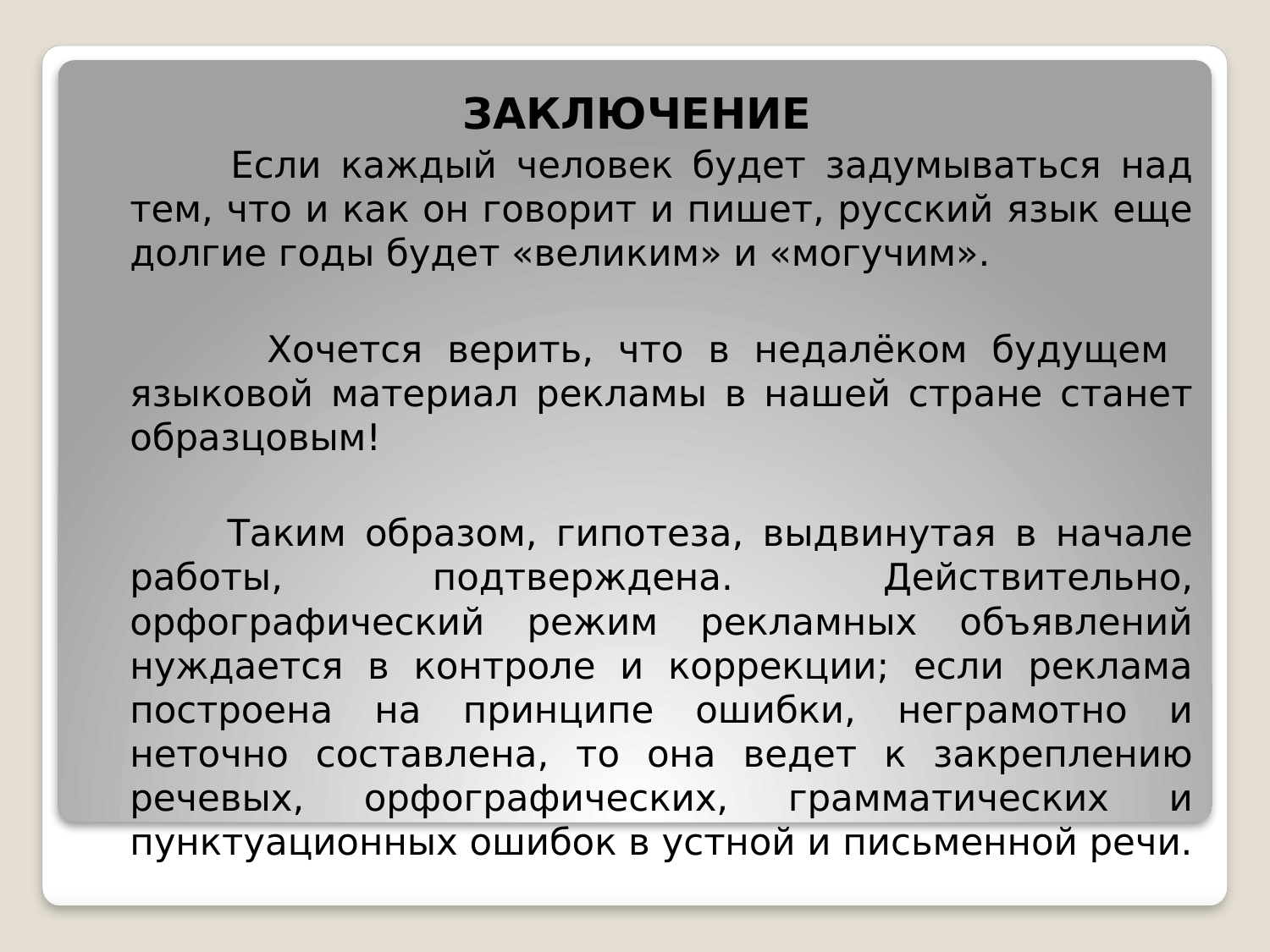

ЗАКЛЮЧЕНИЕ
       Если каждый человек будет задумываться над тем, что и как он говорит и пишет, русский язык еще долгие годы будет «великим» и «могучим».

       Хочется верить, что в недалёком будущем  языковой материал рекламы в нашей стране станет образцовым!

       Таким образом, гипотеза, выдвинутая в начале работы, подтверждена. Действительно, орфографический режим рекламных объявлений нуждается в контроле и коррекции; если реклама построена на принципе ошибки, неграмотно и неточно составлена, то она ведет к закреплению речевых, орфографических, грамматических и пунктуационных ошибок в устной и письменной речи.

#